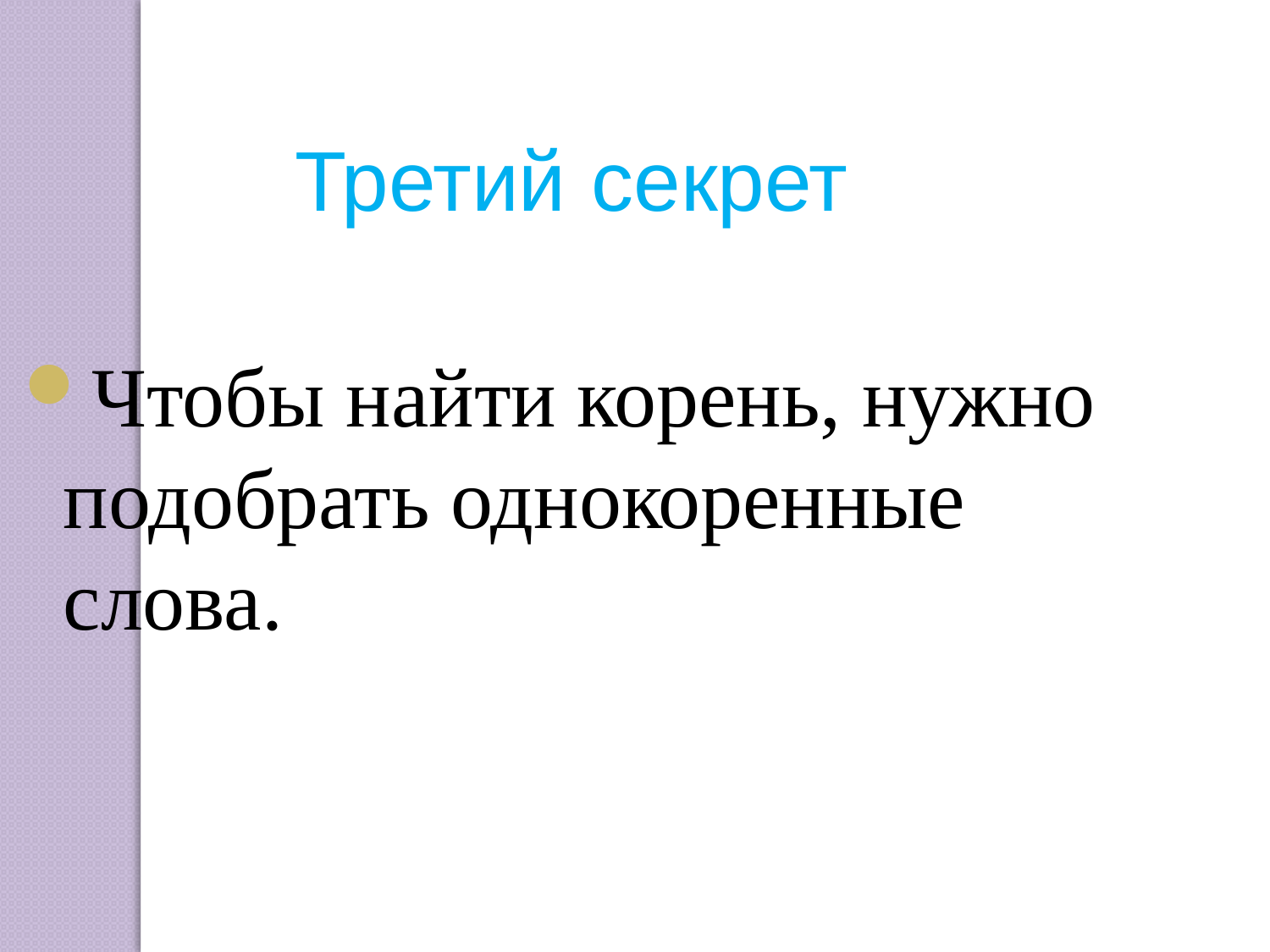

Третий секрет
Чтобы найти корень, нужно подобрать однокоренные слова.